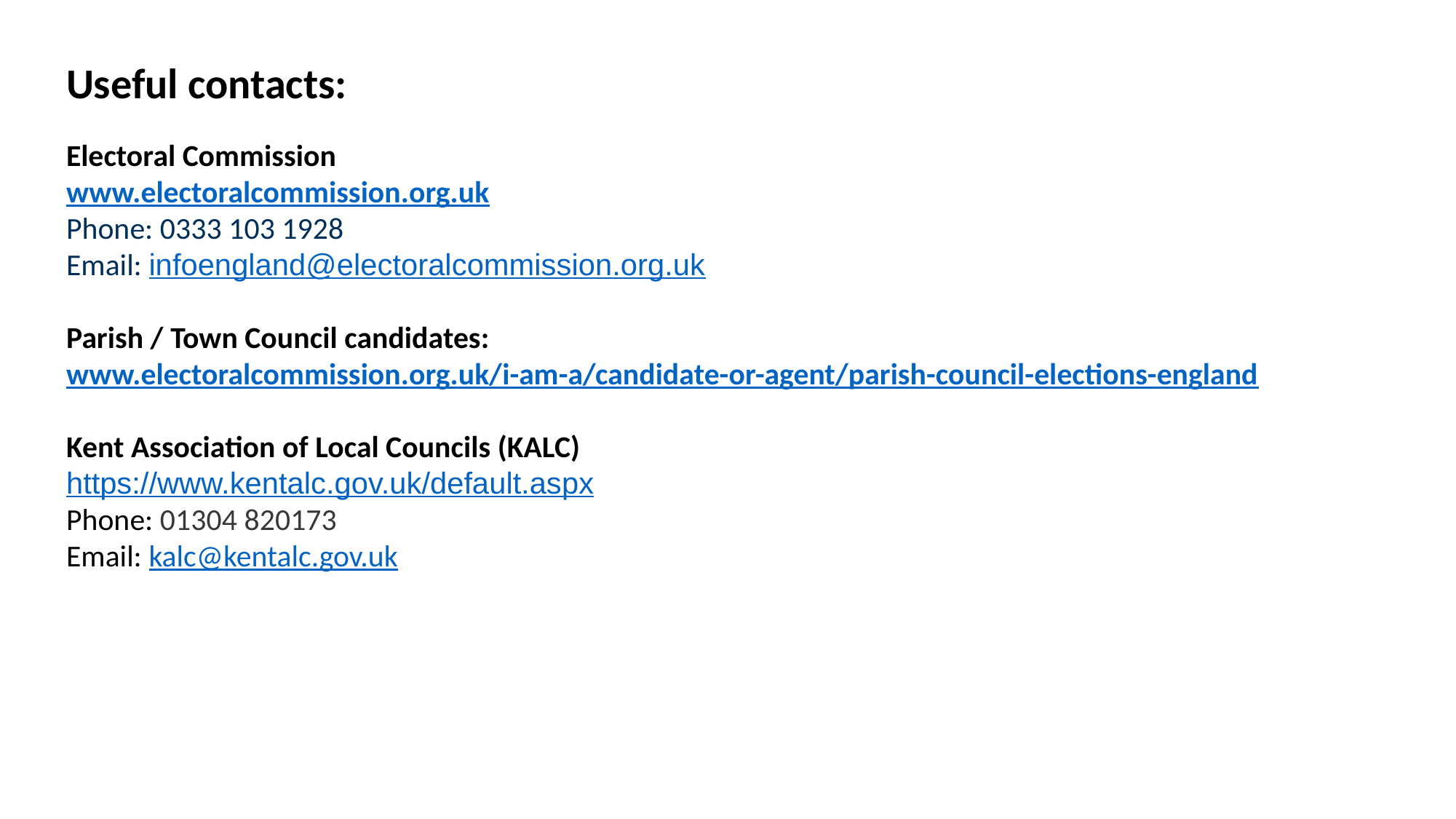

Useful contacts:

Electoral Commission
www.electoralcommission.org.uk
Phone: 0333 103 1928
Email: infoengland@electoralcommission.org.uk

Parish / Town Council candidates:
www.electoralcommission.org.uk/i-am-a/candidate-or-agent/parish-council-elections-england

Kent Association of Local Councils (KALC)
https://www.kentalc.gov.uk/default.aspx
Phone: 01304 820173
Email: kalc@kentalc.gov.uk